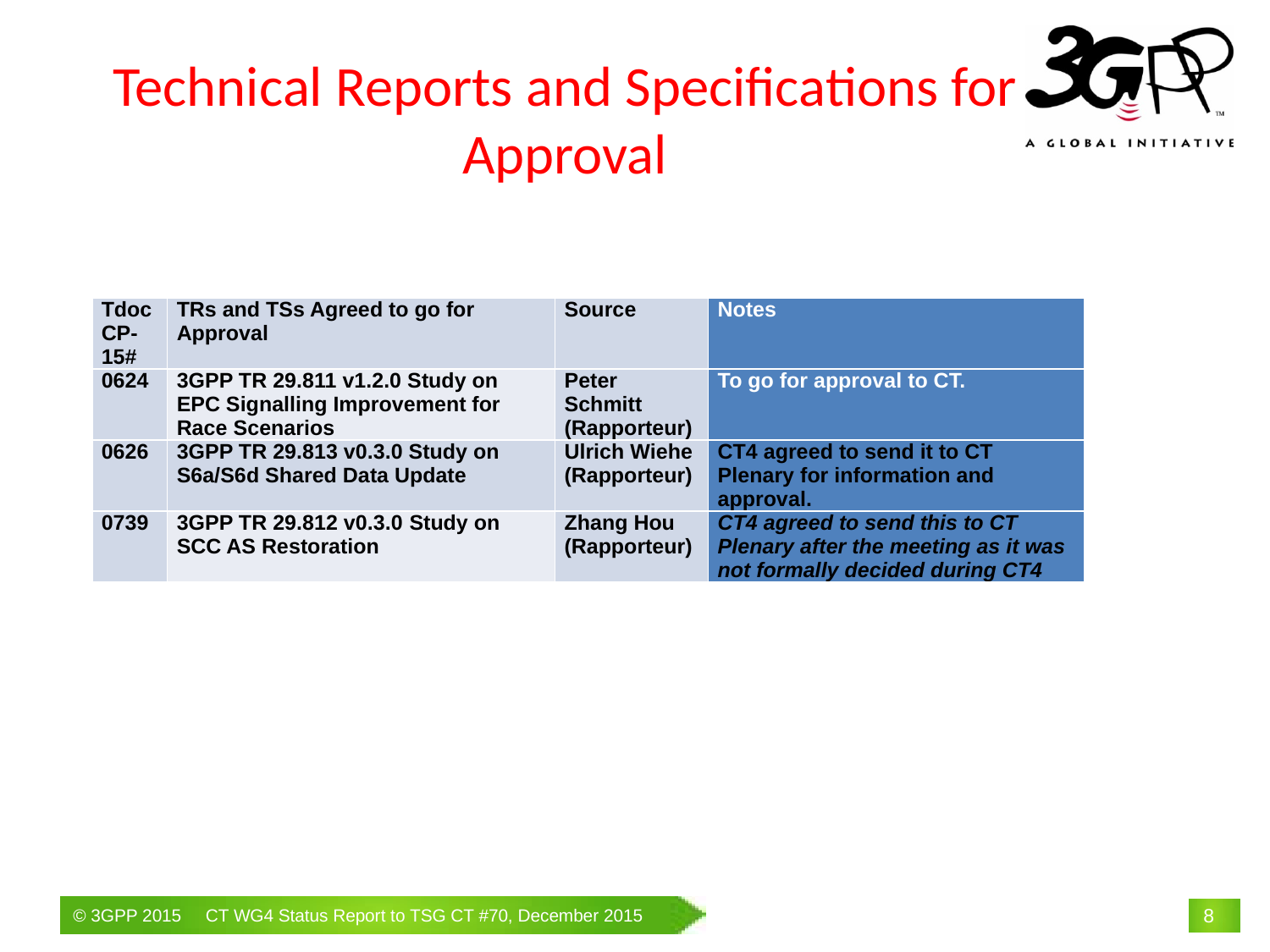

# Technical Reports and Specifications for Approval

| Tdoc CP-15# | TRs and TSs Agreed to go for Approval | Source | Notes |
| --- | --- | --- | --- |
| 0624 | 3GPP TR 29.811 v1.2.0 Study on EPC Signalling Improvement for Race Scenarios | Peter Schmitt (Rapporteur) | To go for approval to CT. |
| 0626 | 3GPP TR 29.813 v0.3.0 Study on S6a/S6d Shared Data Update | Ulrich Wiehe (Rapporteur) | CT4 agreed to send it to CT Plenary for information and approval. |
| 0739 | 3GPP TR 29.812 v0.3.0 Study on SCC AS Restoration | Zhang Hou (Rapporteur) | CT4 agreed to send this to CT Plenary after the meeting as it was not formally decided during CT4 |